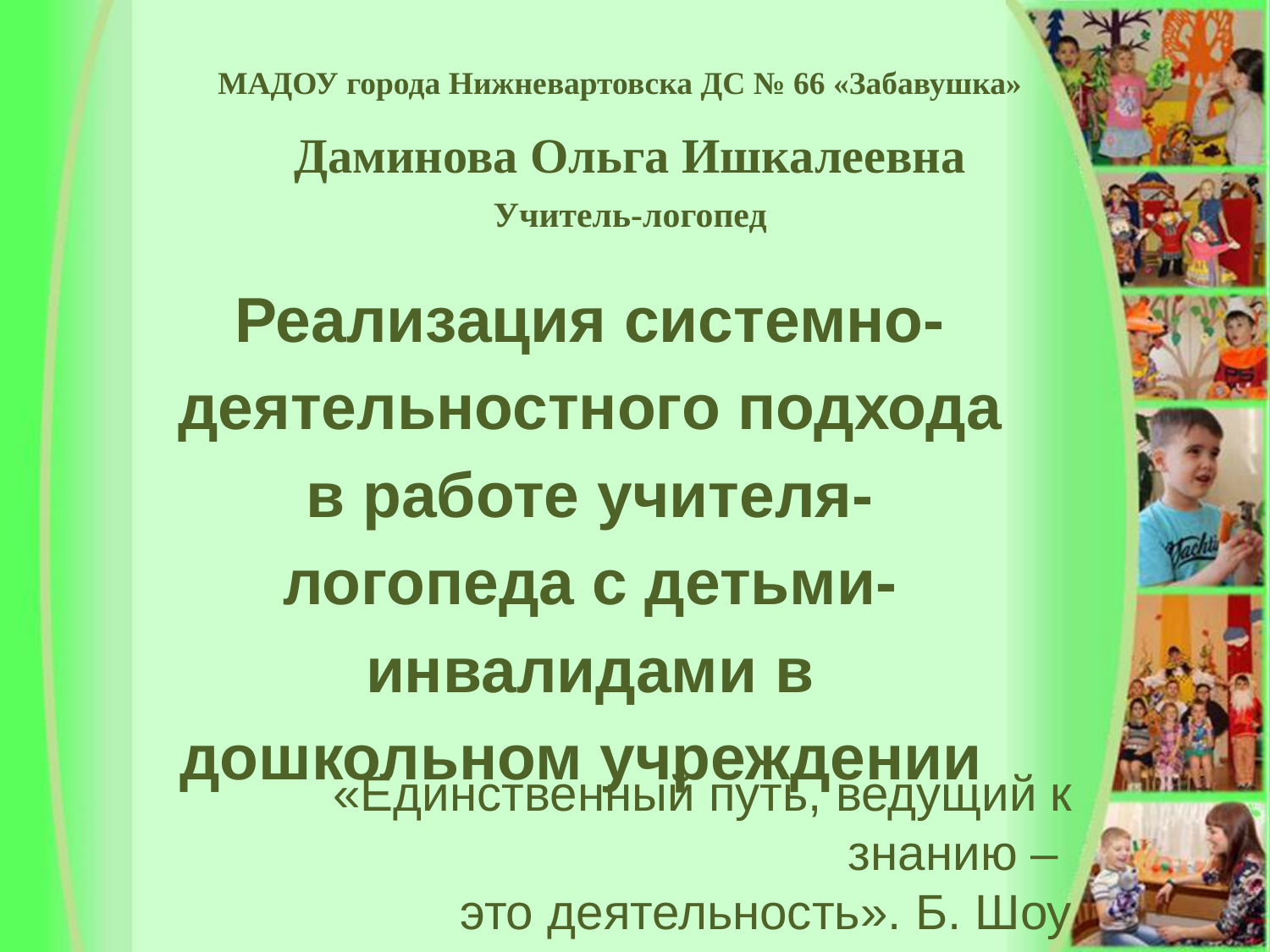

МАДОУ города Нижневартовска ДС № 66 «Забавушка»
Даминова Ольга Ишкалеевна
Учитель-логопед
Реализация системно-деятельностного подхода в работе учителя-логопеда с детьми-инвалидами в дошкольном учреждении
«Единственный путь, ведущий к знанию –
это деятельность». Б. Шоу